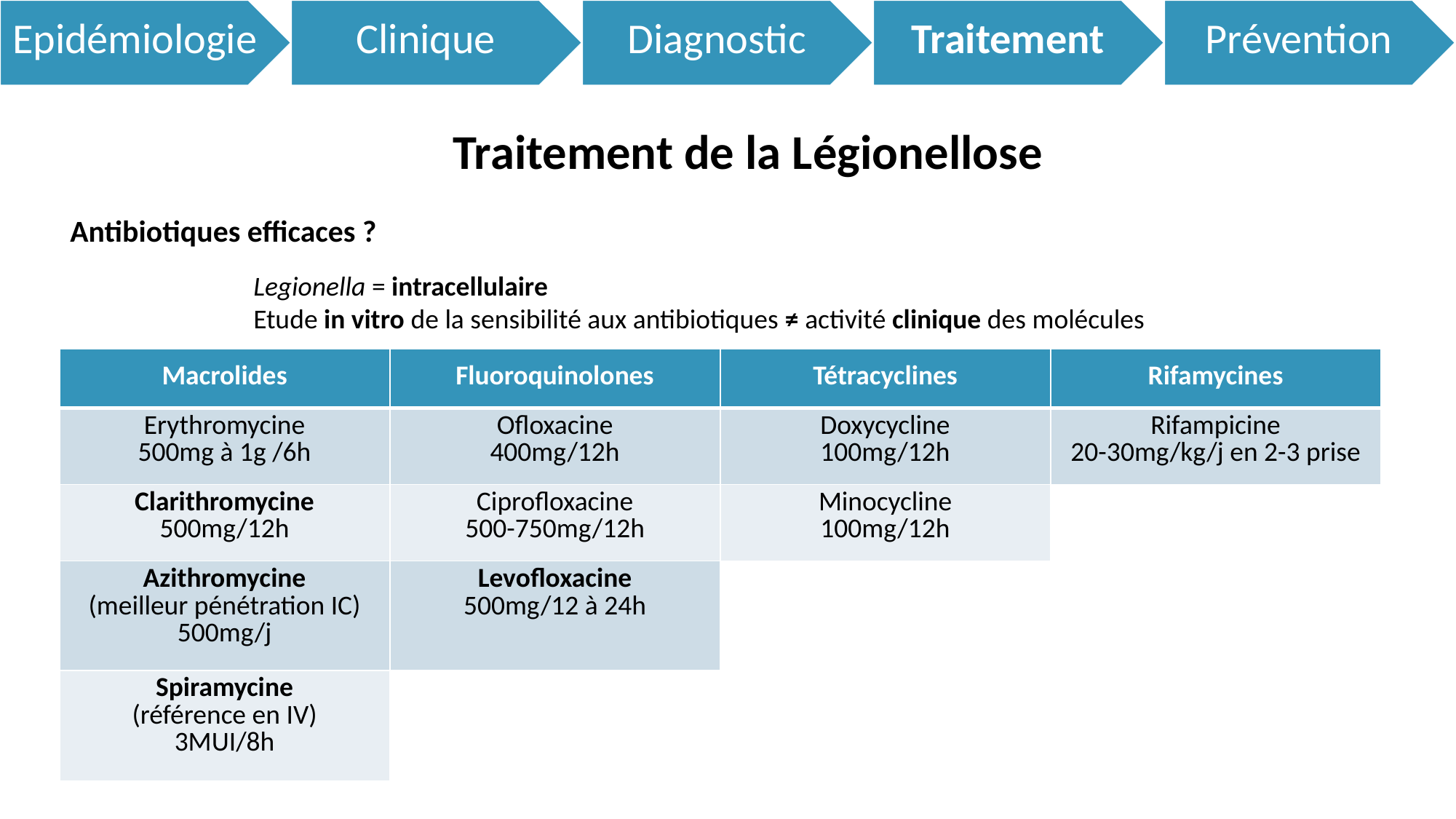

Traitement de la Légionellose

Antibiotiques efficaces ?

Legionella = intracellulaire
Etude in vitro de la sensibilité aux antibiotiques ≠ activité clinique des molécules
| Macrolides | Fluoroquinolones | Tétracyclines | Rifamycines |
| --- | --- | --- | --- |
| Erythromycine 500mg à 1g /6h | Ofloxacine 400mg/12h | Doxycycline 100mg/12h | Rifampicine 20-30mg/kg/j en 2-3 prise |
| Clarithromycine 500mg/12h | Ciprofloxacine 500-750mg/12h | Minocycline 100mg/12h |  |
| Azithromycine (meilleur pénétration IC) 500mg/j | Levofloxacine 500mg/12 à 24h |  |  |
| Spiramycine (référence en IV) 3MUI/8h |  |  |  |